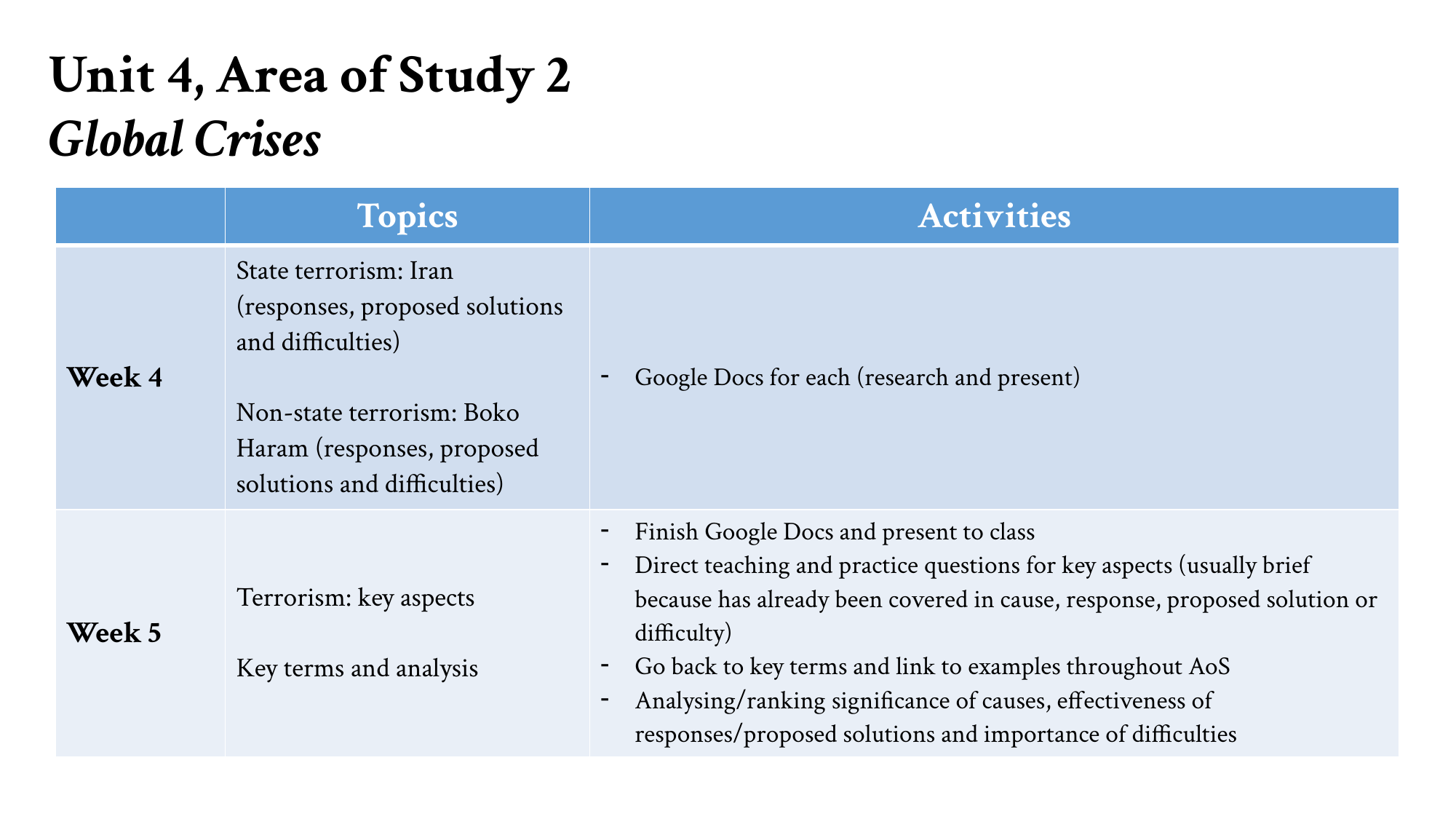

# Unit 4, Area of Study 2 Global Crises
|  | Topics | Activities |
| --- | --- | --- |
| Week 4 | State terrorism: Iran (responses, proposed solutions and difficulties) Non-state terrorism: Boko Haram (responses, proposed solutions and difficulties) | Google Docs for each (research and present) |
| Week 5 | Terrorism: key aspects Key terms and analysis | Finish Google Docs and present to class Direct teaching and practice questions for key aspects (usually brief because has already been covered in cause, response, proposed solution or difficulty) Go back to key terms and link to examples throughout AoS Analysing/ranking significance of causes, effectiveness of responses/proposed solutions and importance of difficulties |